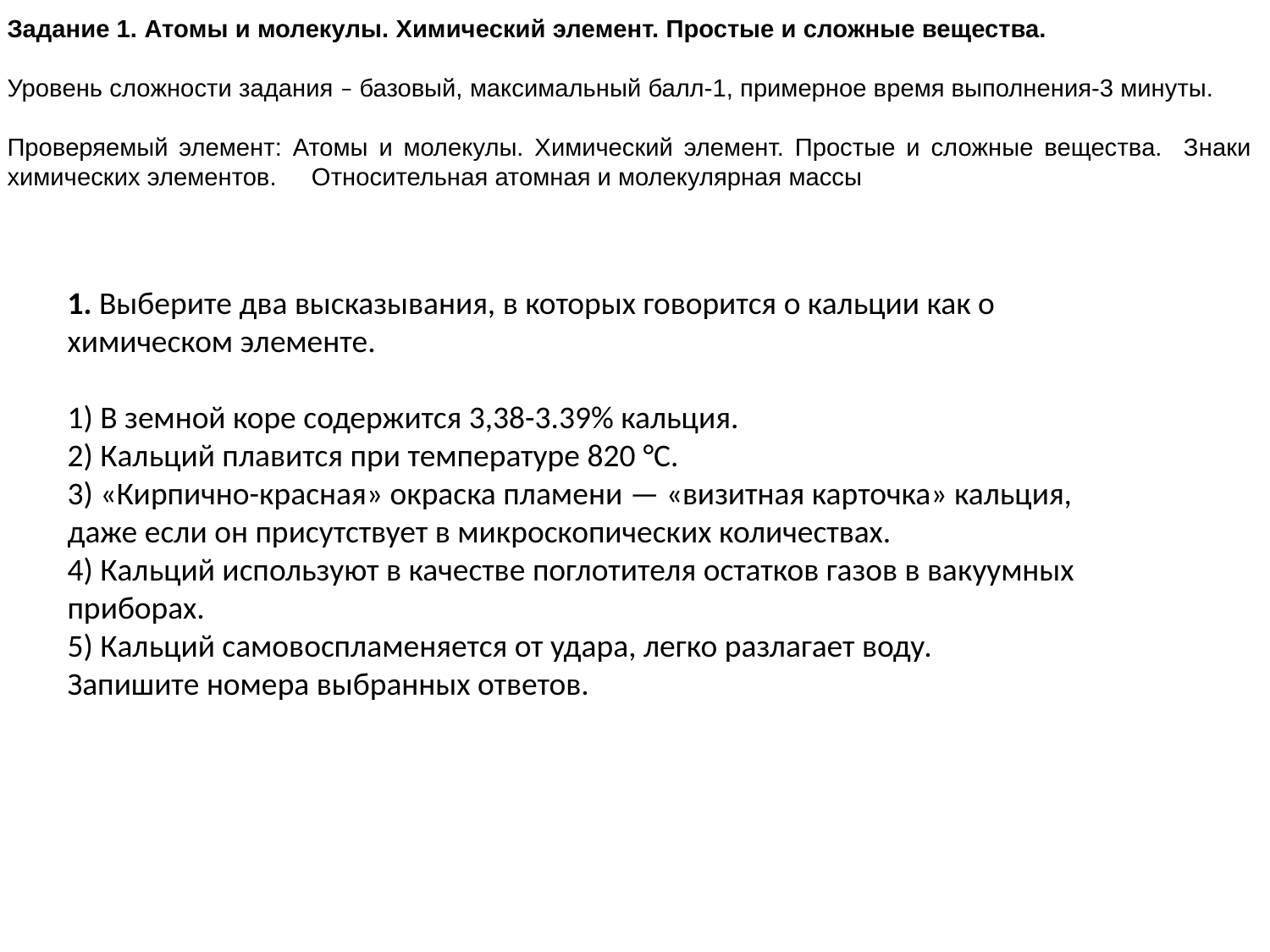

Задание 1. Атомы и молекулы. Химический элемент. Простые и сложные вещества.

Уровень сложности задания – базовый, максимальный балл-1, примерное время выполнения-3 минуты.

Проверяемый элемент: Атомы и молекулы. Химический элемент. Простые и сложные вещества.  Знаки химических элементов.     Относительная атомная и молекулярная массы
1. Выберите два высказывания, в которых говорится о кальции как о химическом элементе.

1) В земной коре содержится 3,38-3.39% кальция.
2) Кальций плавится при температуре 820 °С.
3) «Кирпично-красная» окраска пламени — «визитная карточка» кальция, даже если он присутствует в микроскопических количествах.
4) Кальций используют в качестве поглотителя остатков газов в вакуумных приборах.
5) Кальций самовоспламеняется от удара, легко разлагает воду.
Запишите номера выбранных ответов.